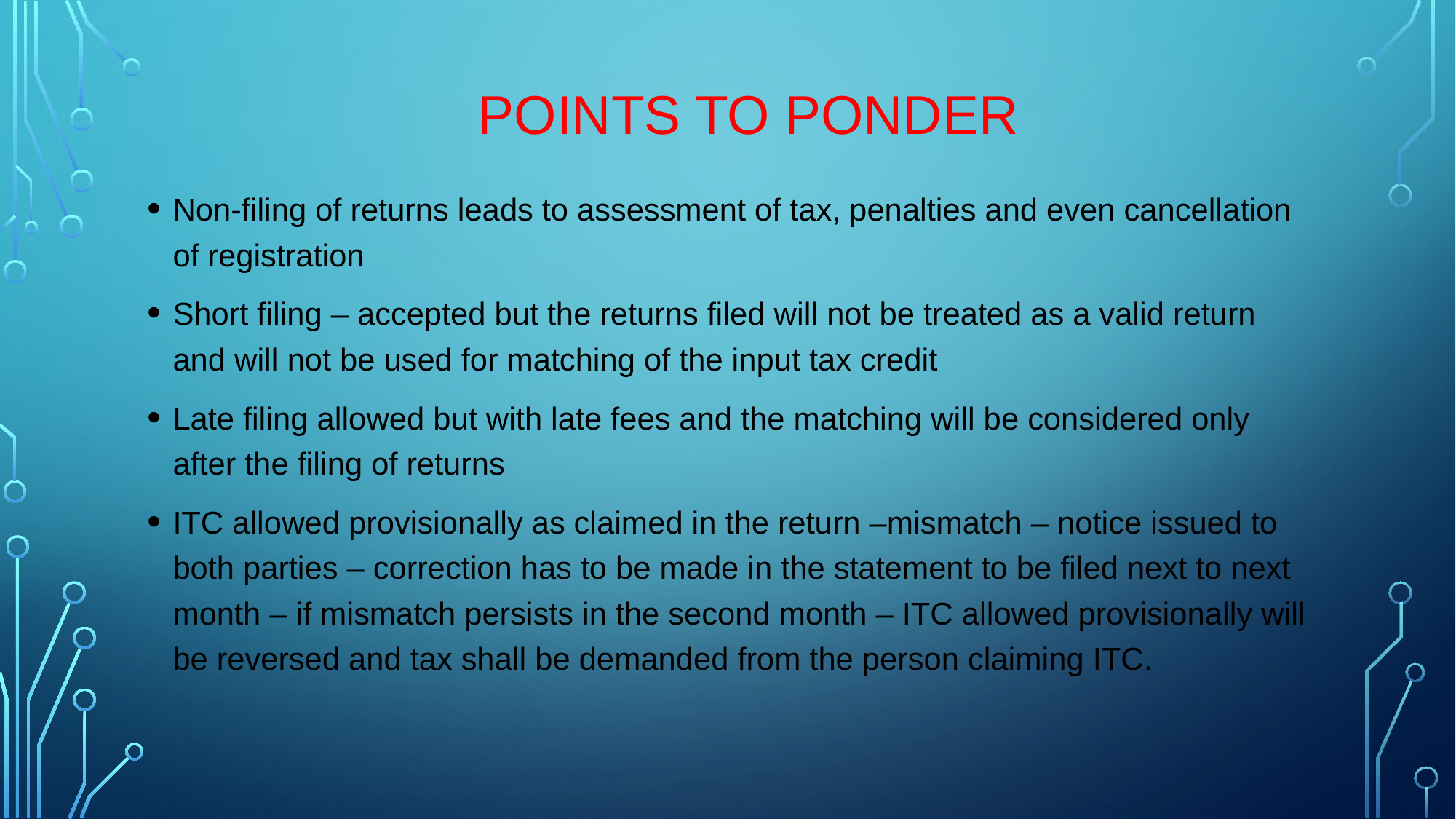

# POINTS TO PONDER
Non-filing of returns leads to assessment of tax, penalties and even cancellation of registration
Short filing – accepted but the returns filed will not be treated as a valid return and will not be used for matching of the input tax credit
Late filing allowed but with late fees and the matching will be considered only after the filing of returns
ITC allowed provisionally as claimed in the return –mismatch – notice issued to both parties – correction has to be made in the statement to be filed next to next month – if mismatch persists in the second month – ITC allowed provisionally will be reversed and tax shall be demanded from the person claiming ITC.